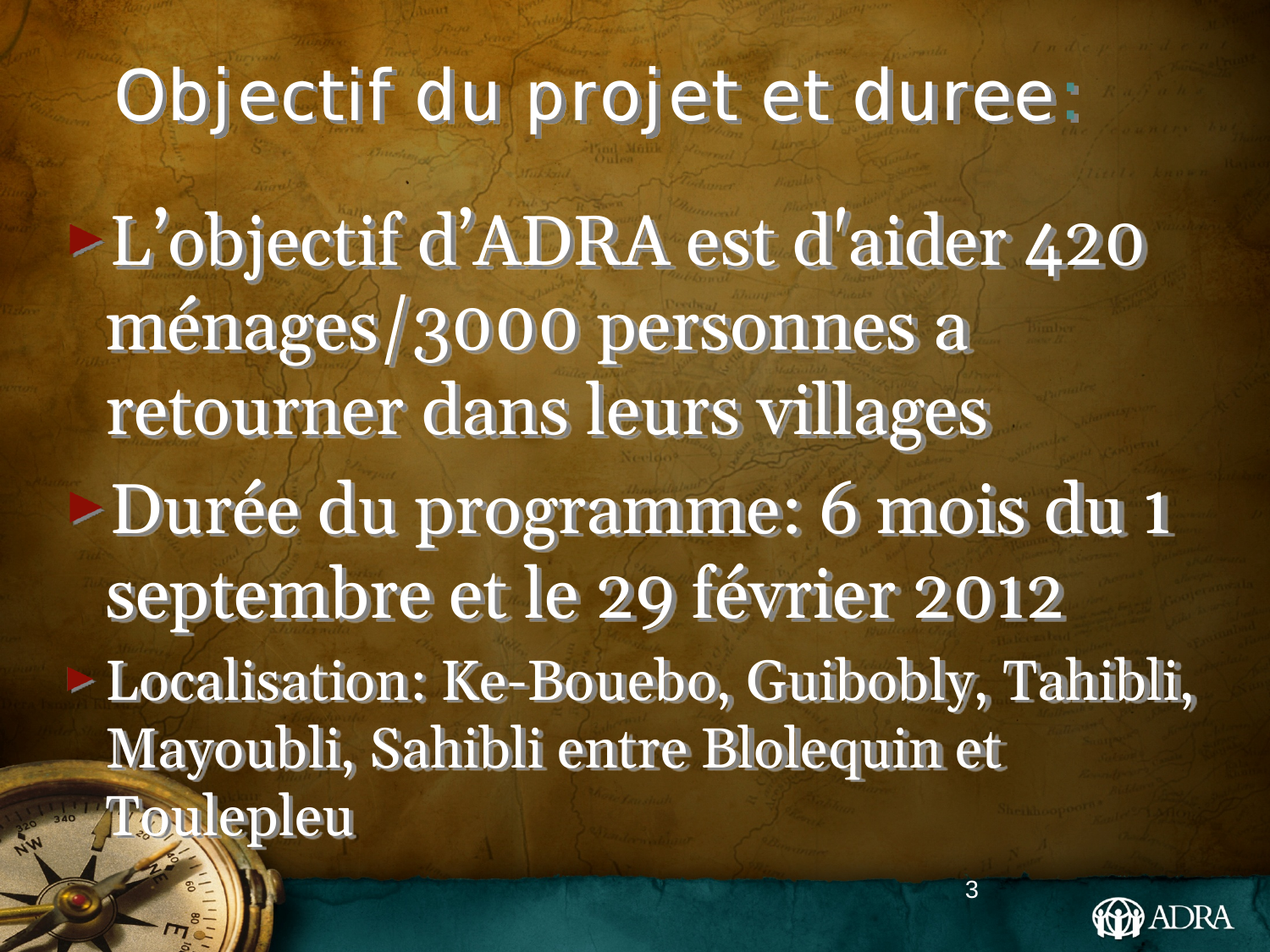

# Objectif du projet et duree:

L’objectif d’ADRA est d'aider 420 ménages/3000 personnes a retourner dans leurs villages
Durée du programme: 6 mois du 1 septembre et le 29 février 2012
Localisation: Ke-Bouebo, Guibobly, Tahibli, Mayoubli, Sahibli entre Blolequin et Toulepleu

3